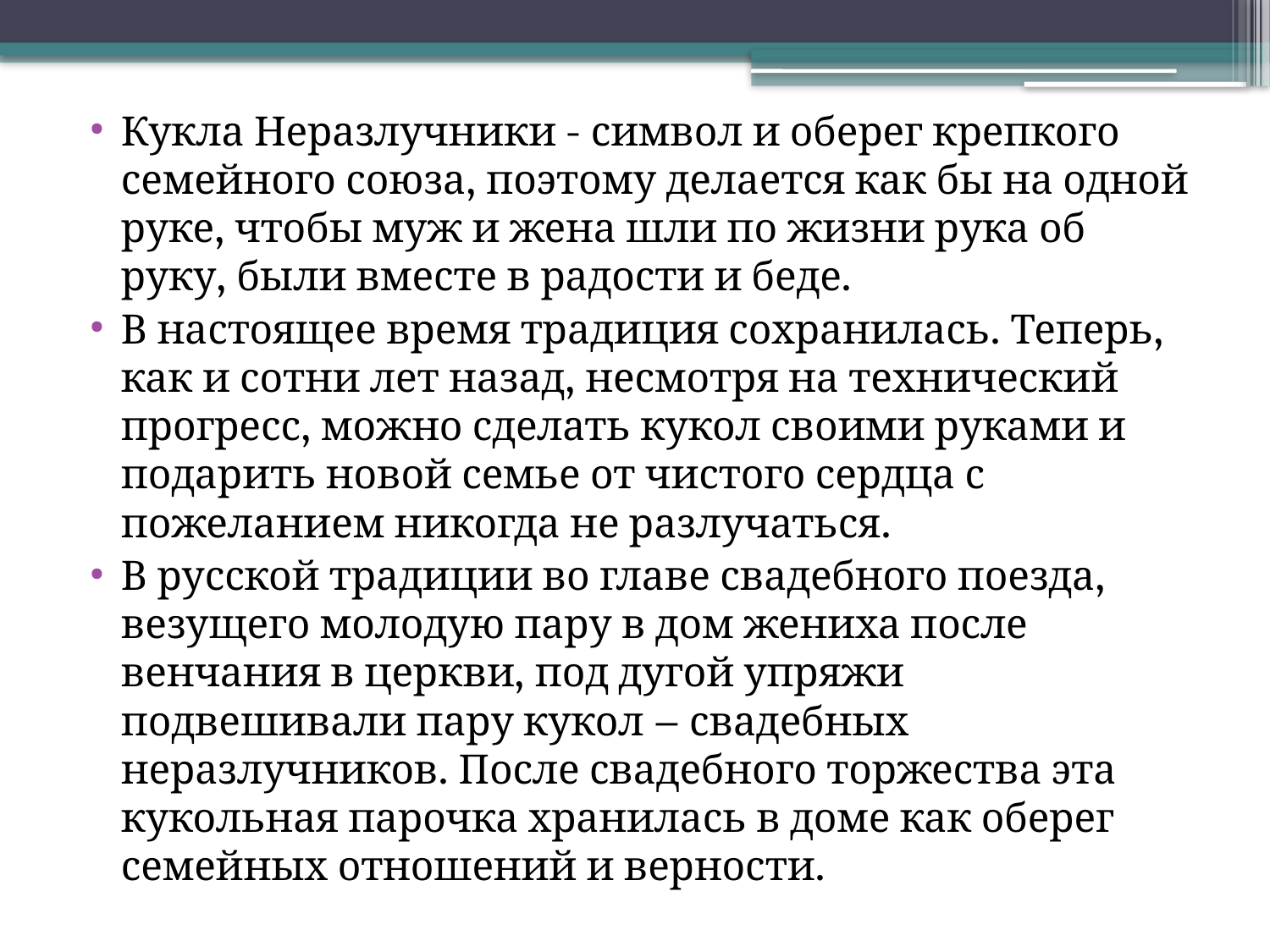

Кукла Неразлучники - символ и оберег крепкого семейного союза, поэтому делается как бы на одной руке, чтобы муж и жена шли по жизни рука об руку, были вместе в радости и беде.
В настоящее время традиция сохранилась. Теперь, как и сотни лет назад, несмотря на технический прогресс, можно сделать кукол своими руками и подарить новой семье от чистого сердца с пожеланием никогда не разлучаться.
В русской традиции во главе свадебного поезда, везущего молодую пару в дом жениха после венчания в церкви, под дугой упряжи подвешивали пару кукол – свадебных неразлучников. После свадебного торжества эта кукольная парочка хранилась в доме как оберег семейных отношений и верности.